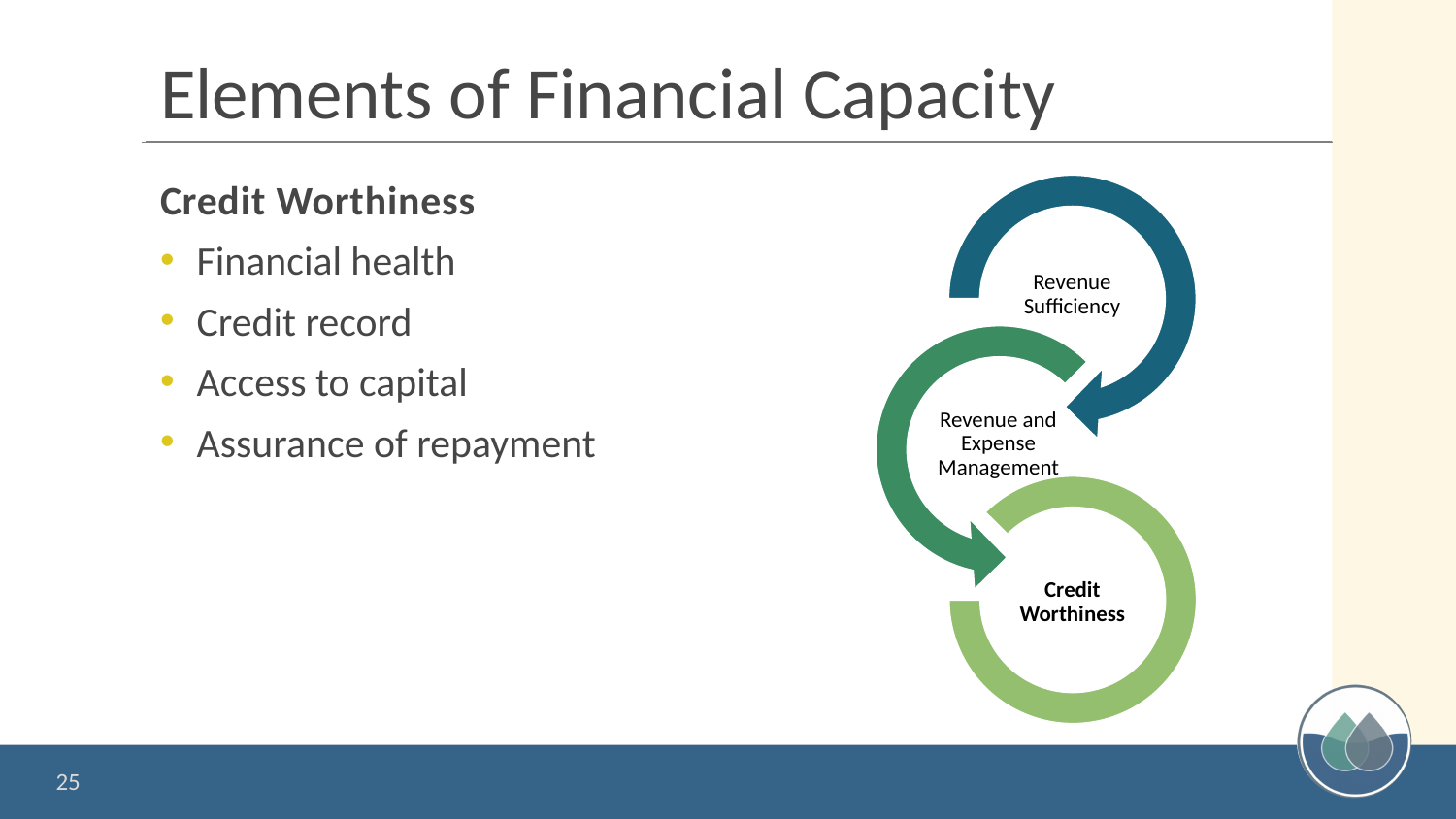

# Elements of Financial Capacity
Credit Worthiness
Financial health
Credit record
Access to capital
Assurance of repayment

Revenue Sufficiency
Revenue and Expense Management
Credit Worthiness
25